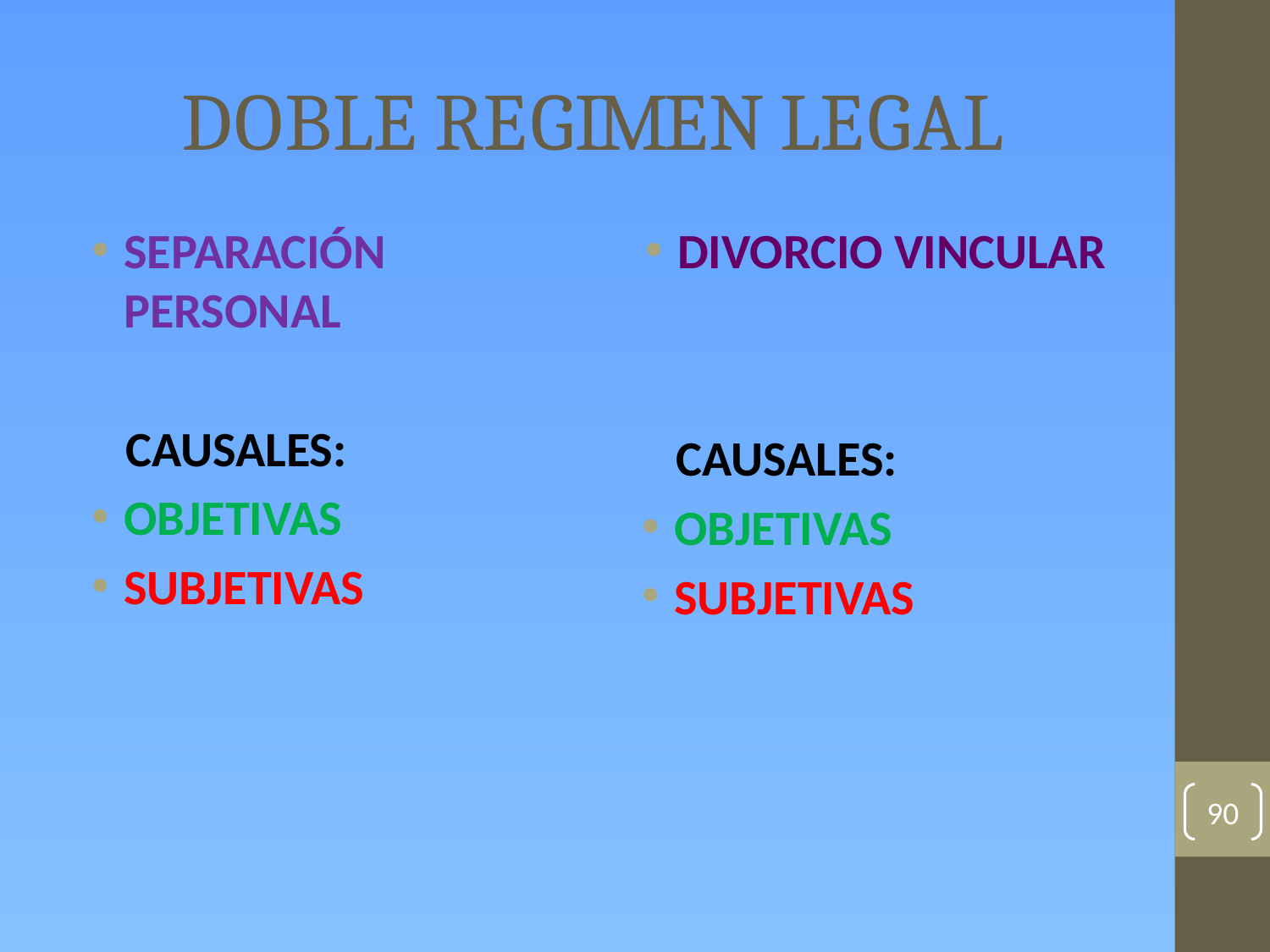

# DOBLE REGIMEN LEGAL
SEPARACIÓN PERSONAL

   CAUSALES:
OBJETIVAS
SUBJETIVAS

DIVORCIO VINCULAR

   CAUSALES:
OBJETIVAS
SUBJETIVAS

90